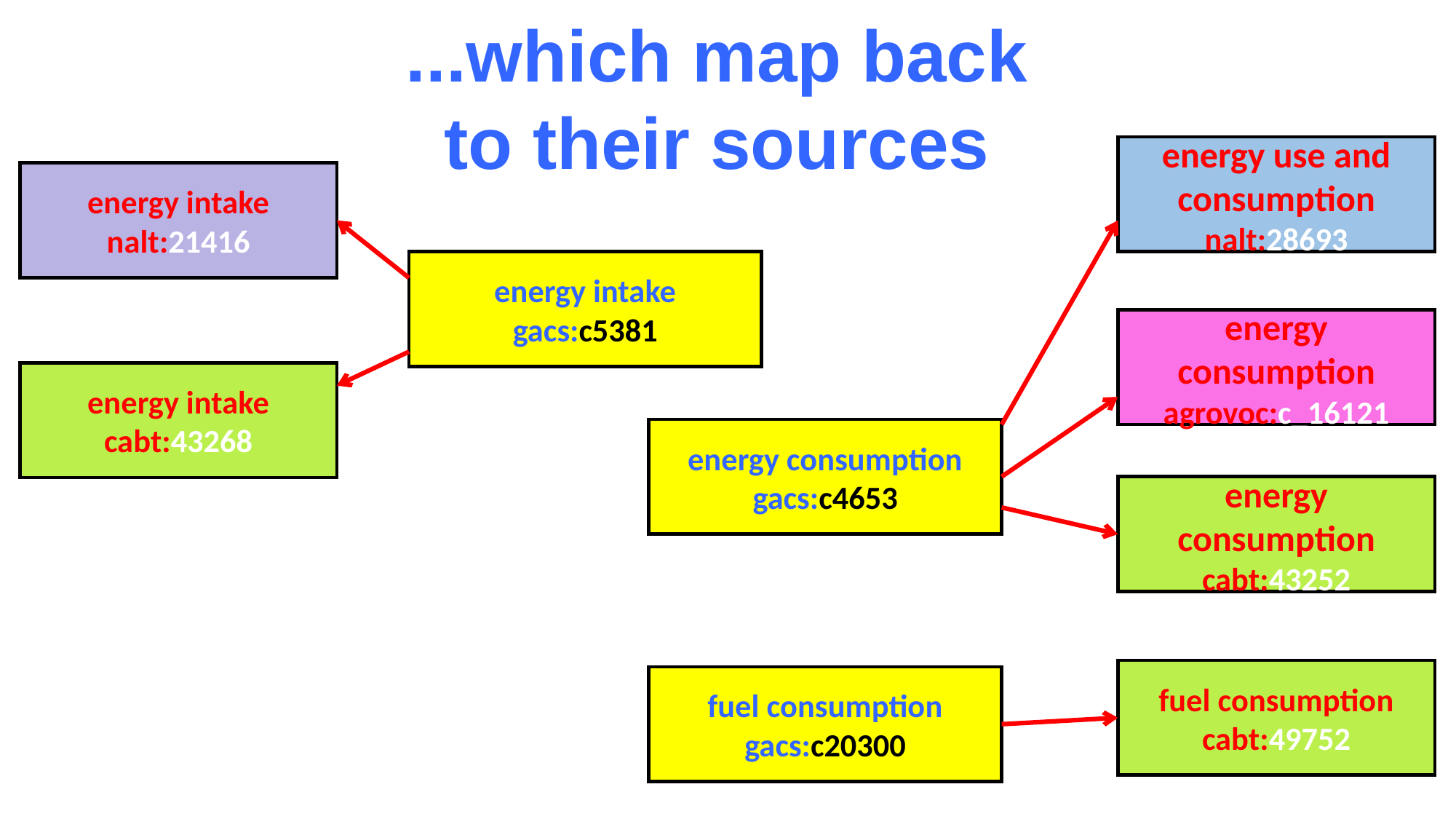

...which map back
to their sources
energy use and consumption
nalt:28693
energy intake
nalt:21416
energy intake
gacs:c5381
energy consumption
agrovoc:c_16121
energy intake
cabt:43268
energy consumption
gacs:c4653
energy consumption
cabt:43252
fuel consumption
cabt:49752
fuel consumption
gacs:c20300